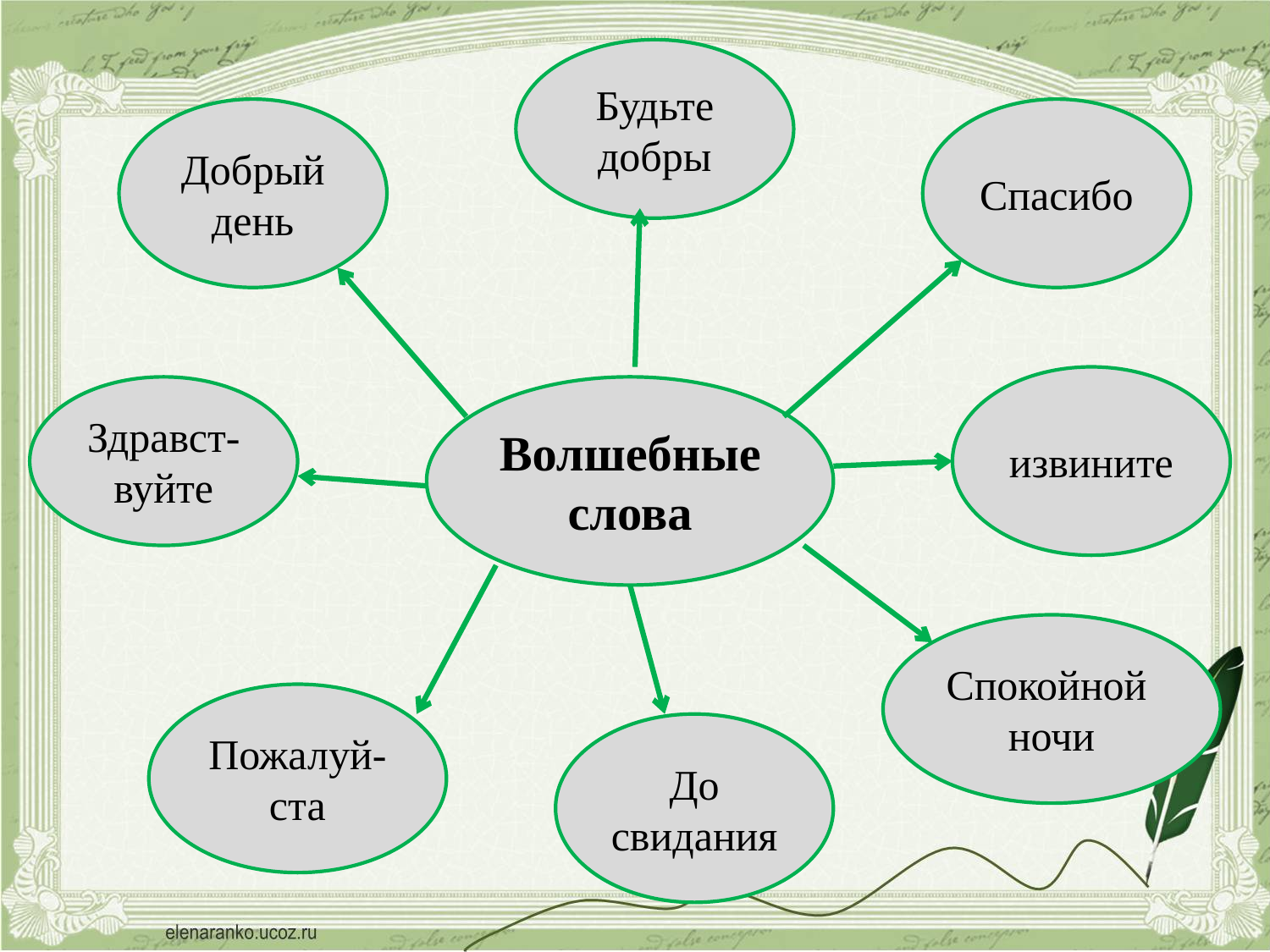

Будьте добры
Добрый день
Спасибо
извините
Здравст-
вуйте
Волшебные слова
Спокойной
ночи
Пожалуй-
ста
До
свидания